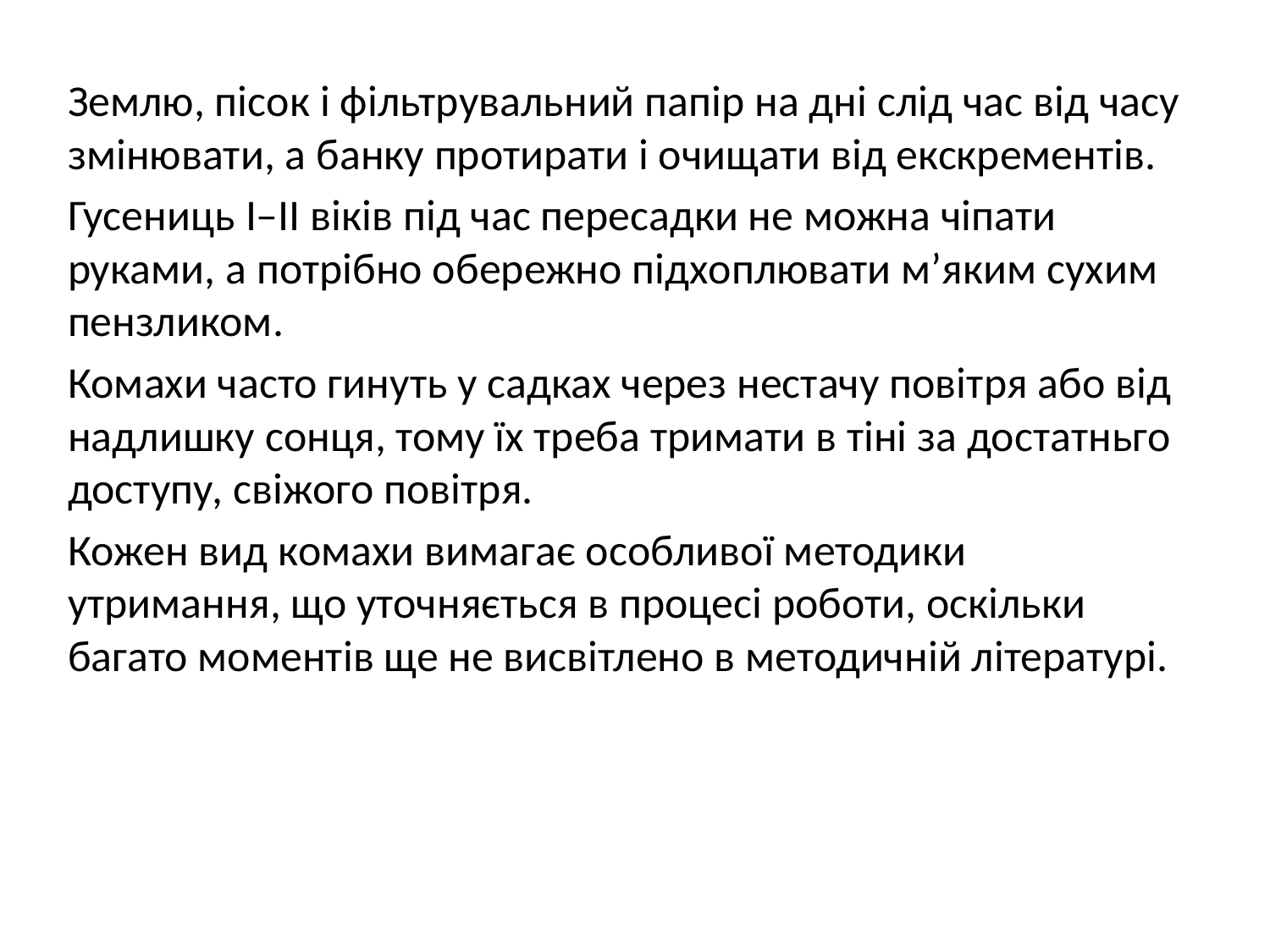

Землю, пісок і фільтрувальний папір на дні слід час від часу змінювати, а банку протирати і очищати від екскрементів.
Гусениць I–II віків під час пересадки не можна чіпати руками, а потрібно обережно підхоплювати м’яким сухим пензликом.
Комахи часто гинуть у садках через нестачу повітря або від надлишку сонця, тому їх треба тримати в тіні за достатньго доступу, свіжого повітря.
Кожен вид комахи вимагає особливої методики утримання, що уточняється в процесі роботи, оскільки багато моментів ще не висвітлено в методичній літературі.